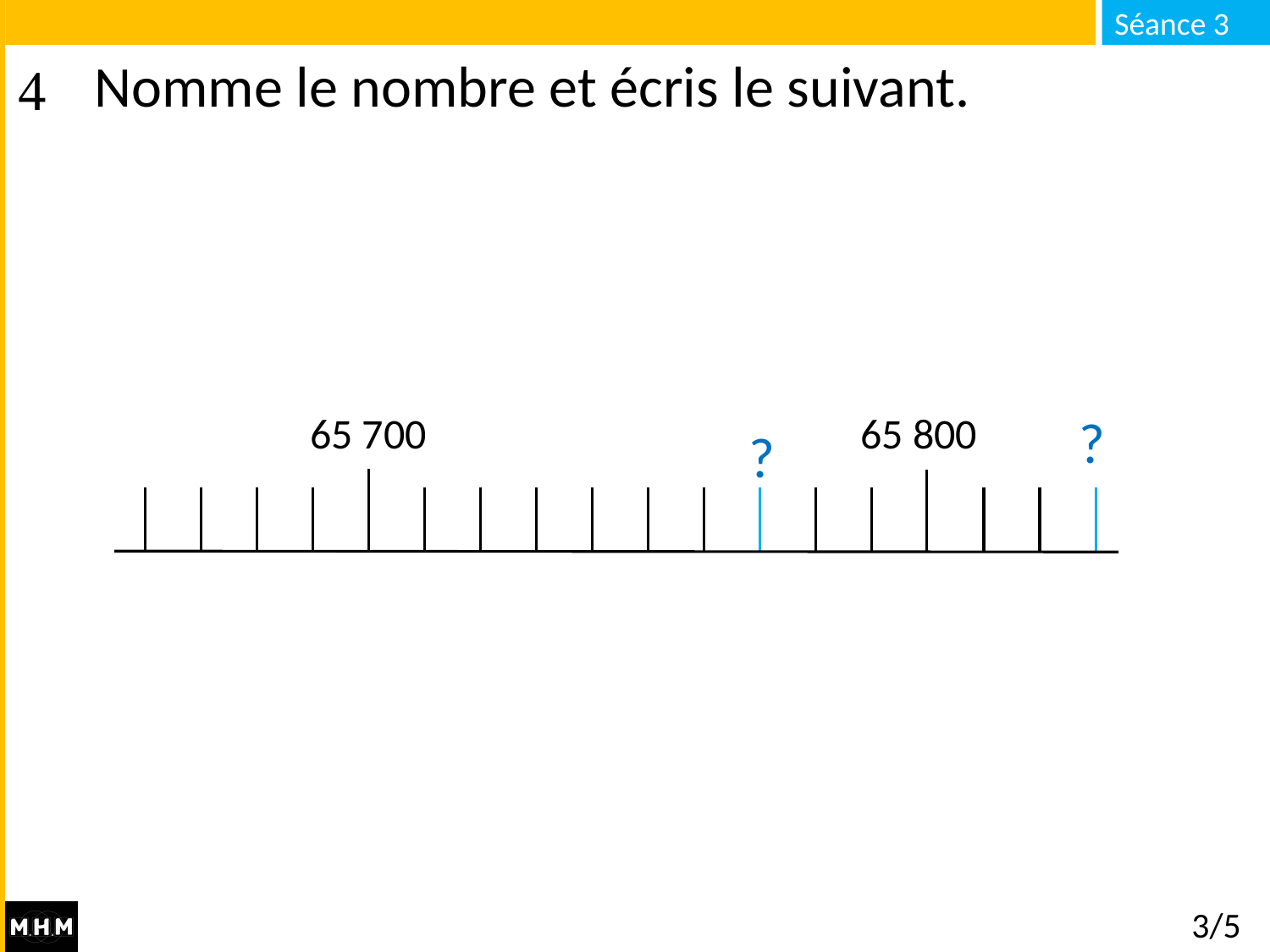

# Nomme le nombre et écris le suivant.
65 700
65 800
?
?
3/5